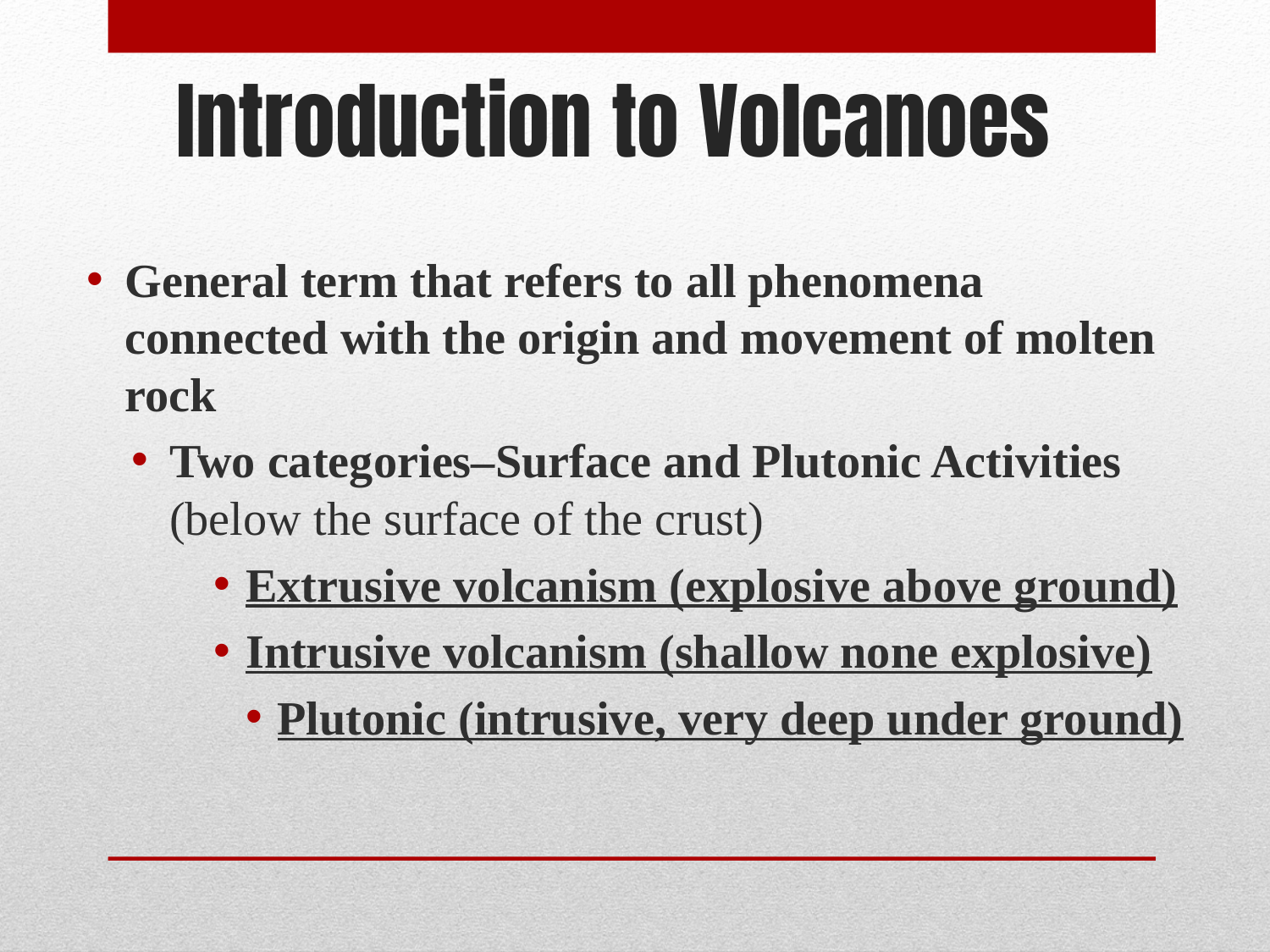

# Introduction to Volcanoes
General term that refers to all phenomena connected with the origin and movement of molten rock
Two categories–Surface and Plutonic Activities (below the surface of the crust)
Extrusive volcanism (explosive above ground)
Intrusive volcanism (shallow none explosive)
Plutonic (intrusive, very deep under ground)